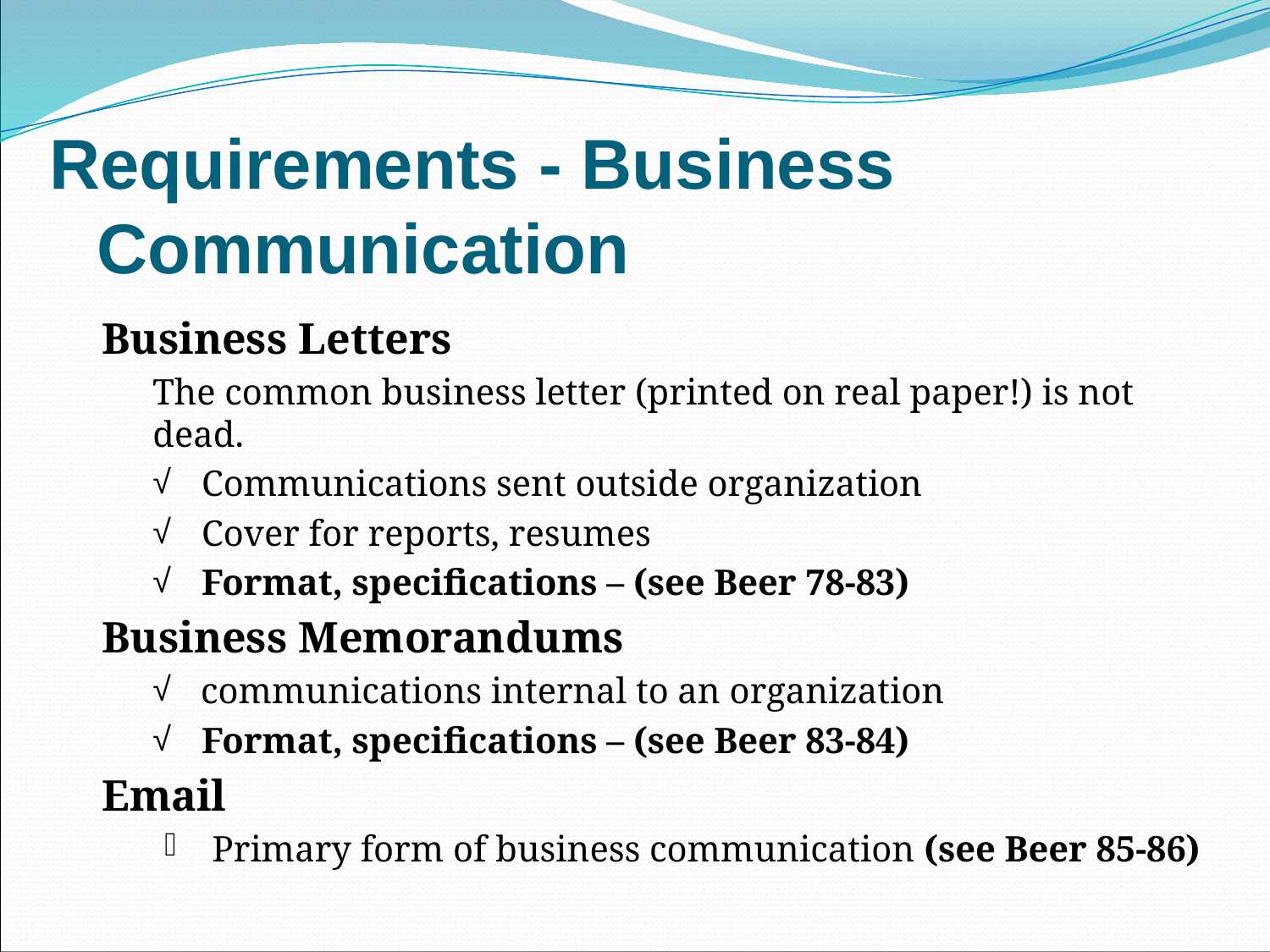

# Requirements - Business Communication
Business Letters
The common business letter (printed on real paper!) is not dead.
Communications sent outside organization
Cover for reports, resumes
Format, specifications – (see Beer 78-83)
Business Memorandums
communications internal to an organization
Format, specifications – (see Beer 83-84)
Email
Primary form of business communication (see Beer 85-86)